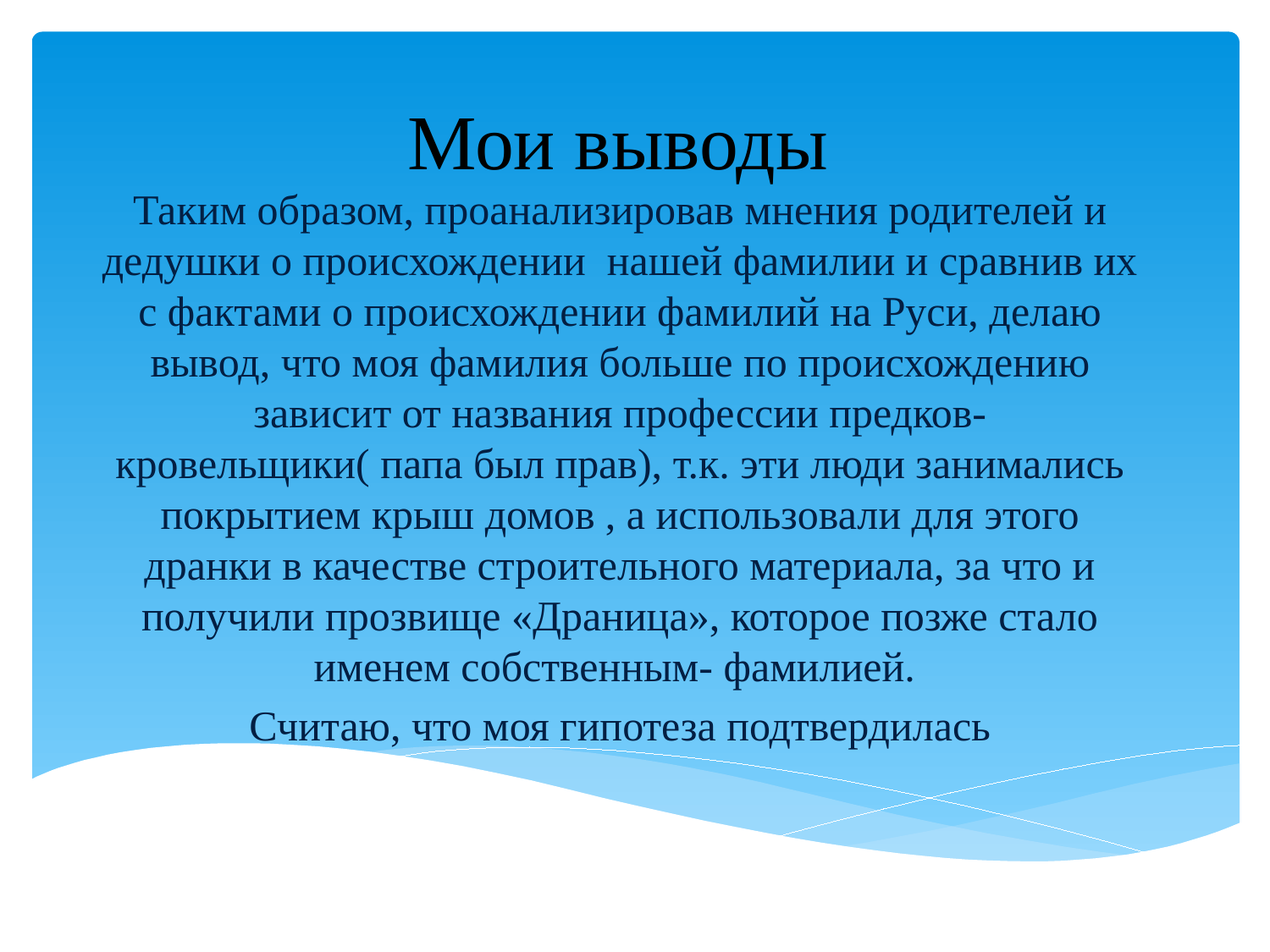

Мои выводы
Таким образом, проанализировав мнения родителей и дедушки о происхождении  нашей фамилии и сравнив их с фактами о происхождении фамилий на Руси, делаю вывод, что моя фамилия больше по происхождению зависит от названия профессии предков- кровельщики( папа был прав), т.к. эти люди занимались покрытием крыш домов , а использовали для этого дранки в качестве строительного материала, за что и получили прозвище «Драница», которое позже стало именем собственным- фамилией.
Считаю, что моя гипотеза подтвердилась